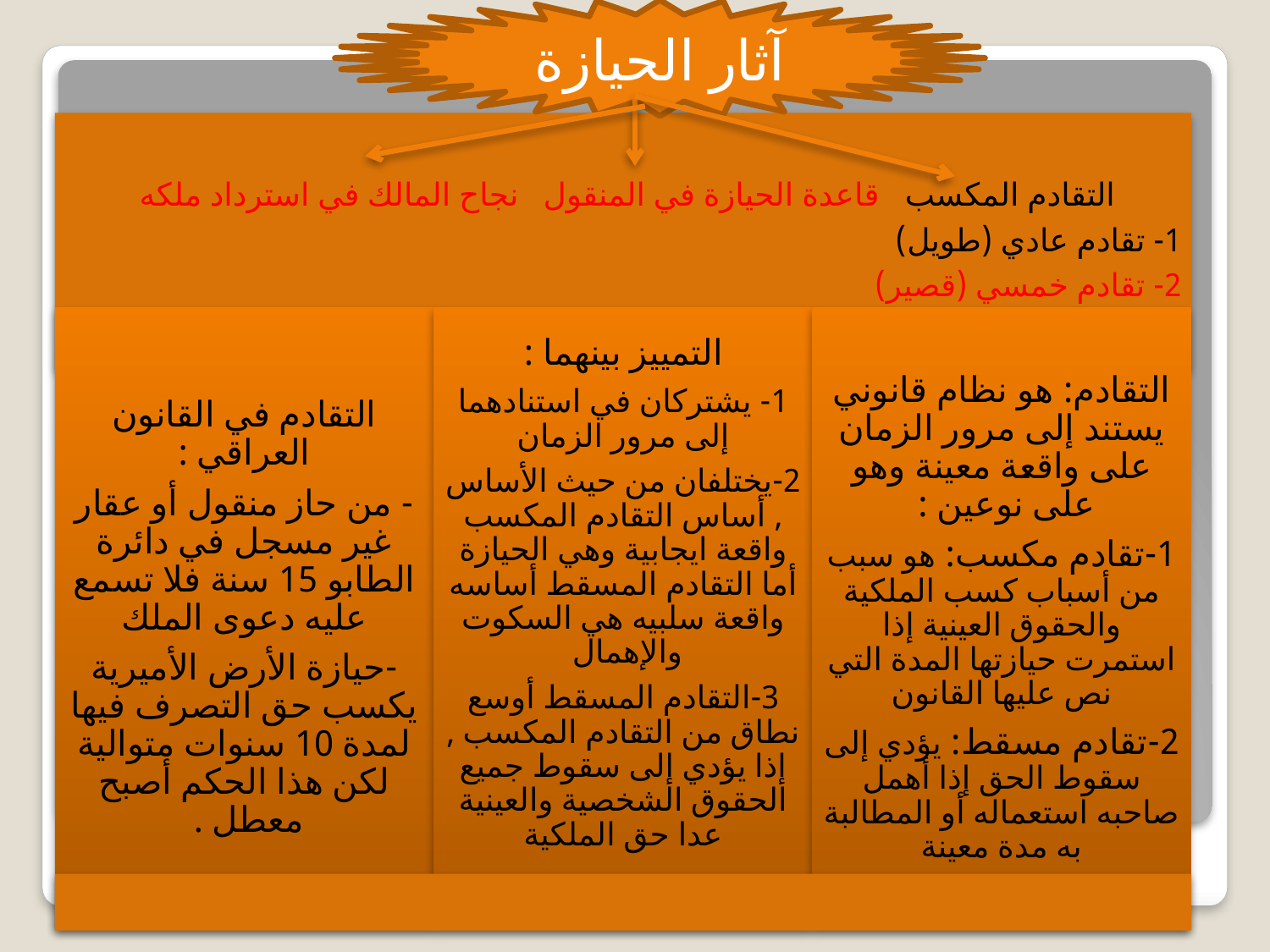

# *
آثار الحيازة
التقادم المكسب   قاعدة الحيازة في المنقول   نجاح المالك في استرداد ملكه
1- تقادم عادي (طويل)
2- تقادم خمسي (قصير)
التقادم في القانون العراقي :
- من حاز منقول أو عقار غير مسجل في دائرة الطابو 15 سنة فلا تسمع عليه دعوى الملك
-حيازة الأرض الأميرية يكسب حق التصرف فيها لمدة 10 سنوات متوالية لكن هذا الحكم أصبح معطل .
التمييز بينهما :
1- يشتركان في استنادهما إلى مرور الزمان
2-يختلفان من حيث الأساس , أساس التقادم المكسب واقعة ايجابية وهي الحيازة أما التقادم المسقط أساسه واقعة سلبيه هي السكوت والإهمال
3-التقادم المسقط أوسع نطاق من التقادم المكسب , إذا يؤدي إلى سقوط جميع الحقوق الشخصية والعينية عدا حق الملكية

التقادم: هو نظام قانوني يستند إلى مرور الزمان على واقعة معينة وهو على نوعين :
1-تقادم مكسب: هو سبب من أسباب كسب الملكية والحقوق العينية إذا استمرت حيازتها المدة التي نص عليها القانون
2-تقادم مسقط: يؤدي إلى سقوط الحق إذا أهمل صاحبه استعماله أو المطالبة به مدة معينة